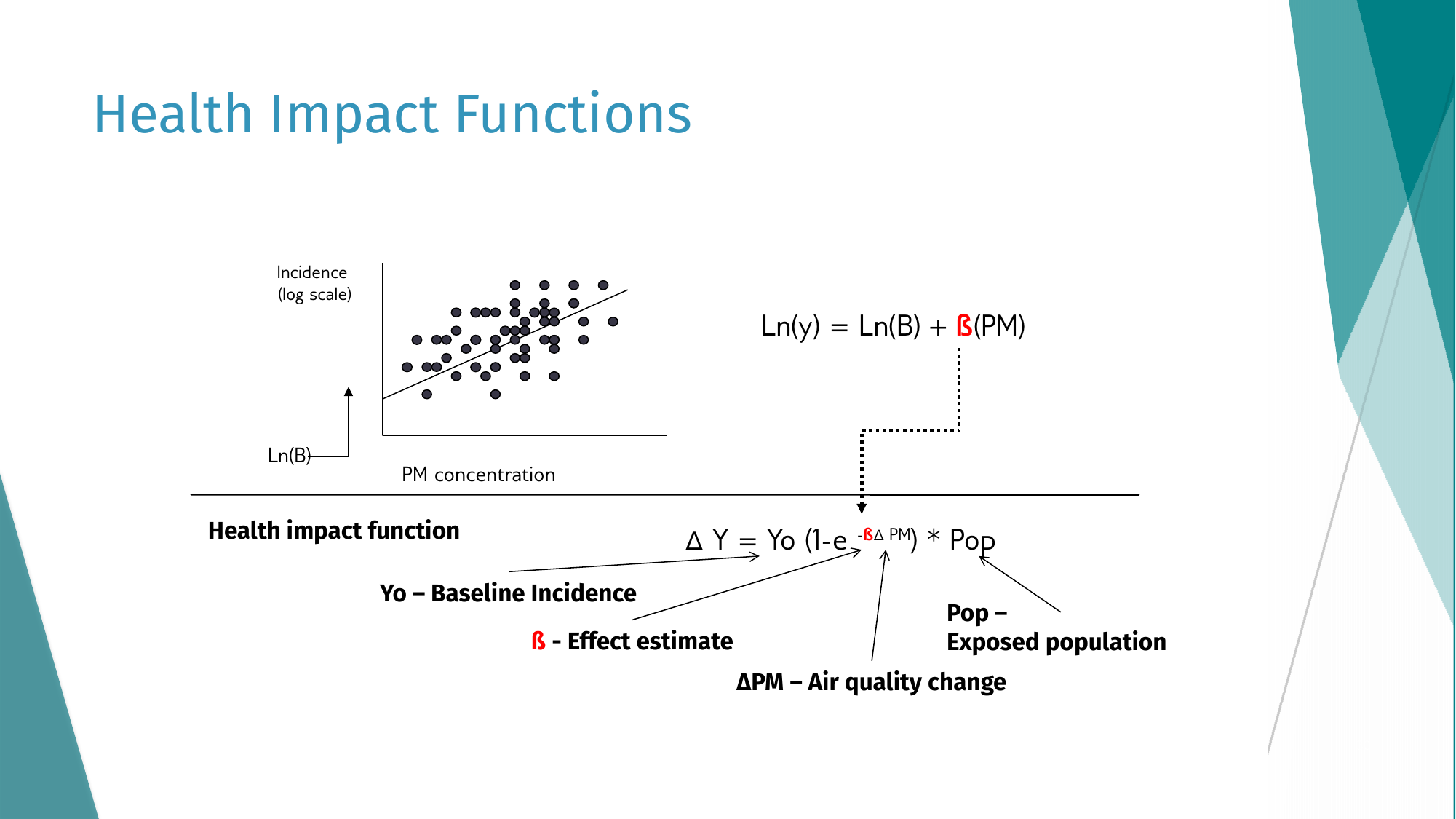

# Health Impact Functions
Incidence
(log scale)

Ln(B)
PM concentration
Ln(y) = Ln(B) + ß(PM)
Health impact function
∆ Y = Yo (1-e -ß∆ PM) * Pop

Yo – Baseline Incidence
Pop –
Exposed population
ß - Effect estimate
∆PM – Air quality change
30